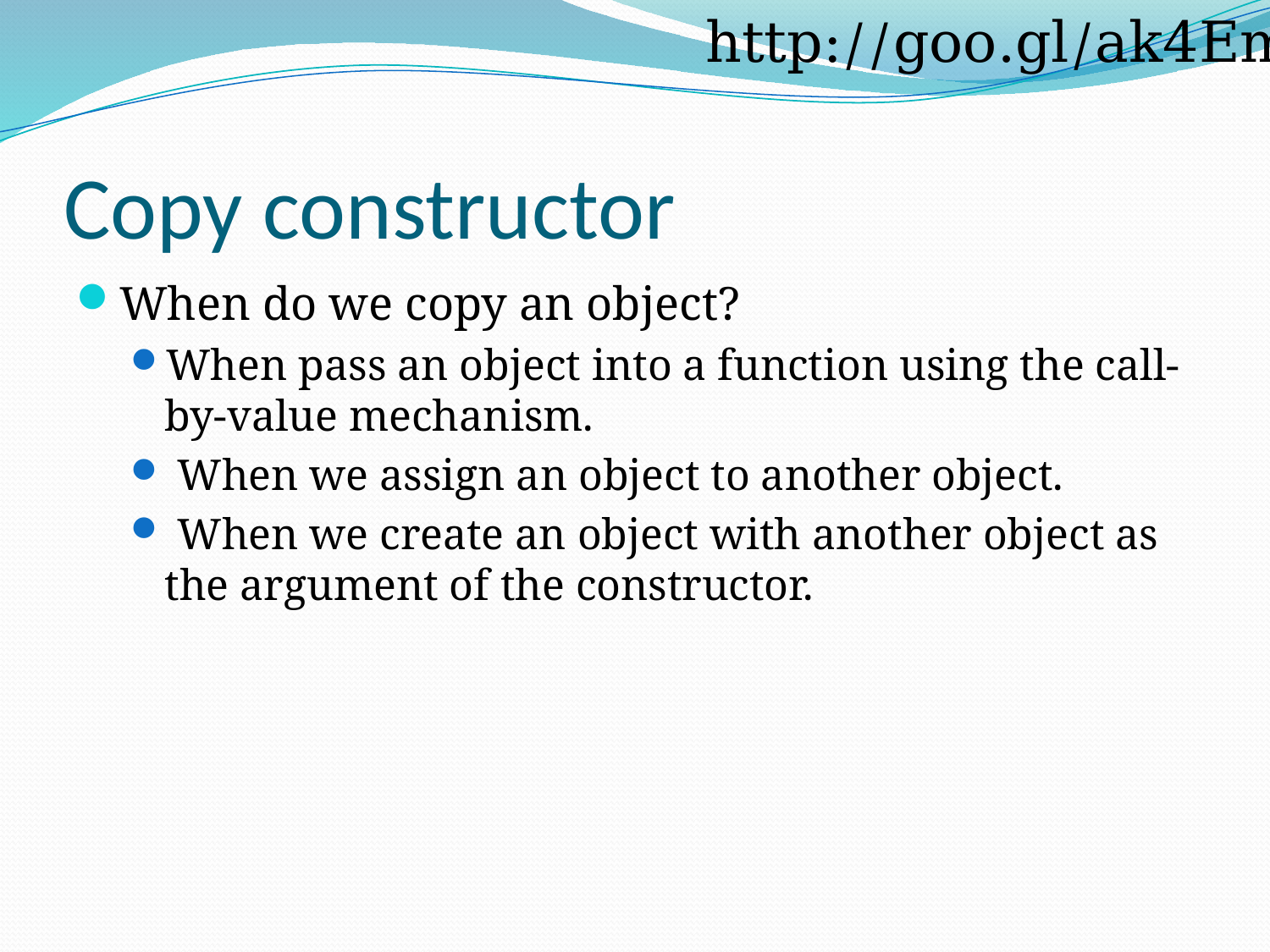

http://goo.gl/ak4Em
# Copy constructor
When do we copy an object?
When pass an object into a function using the call-by-value mechanism.
 When we assign an object to another object.
 When we create an object with another object as the argument of the constructor.